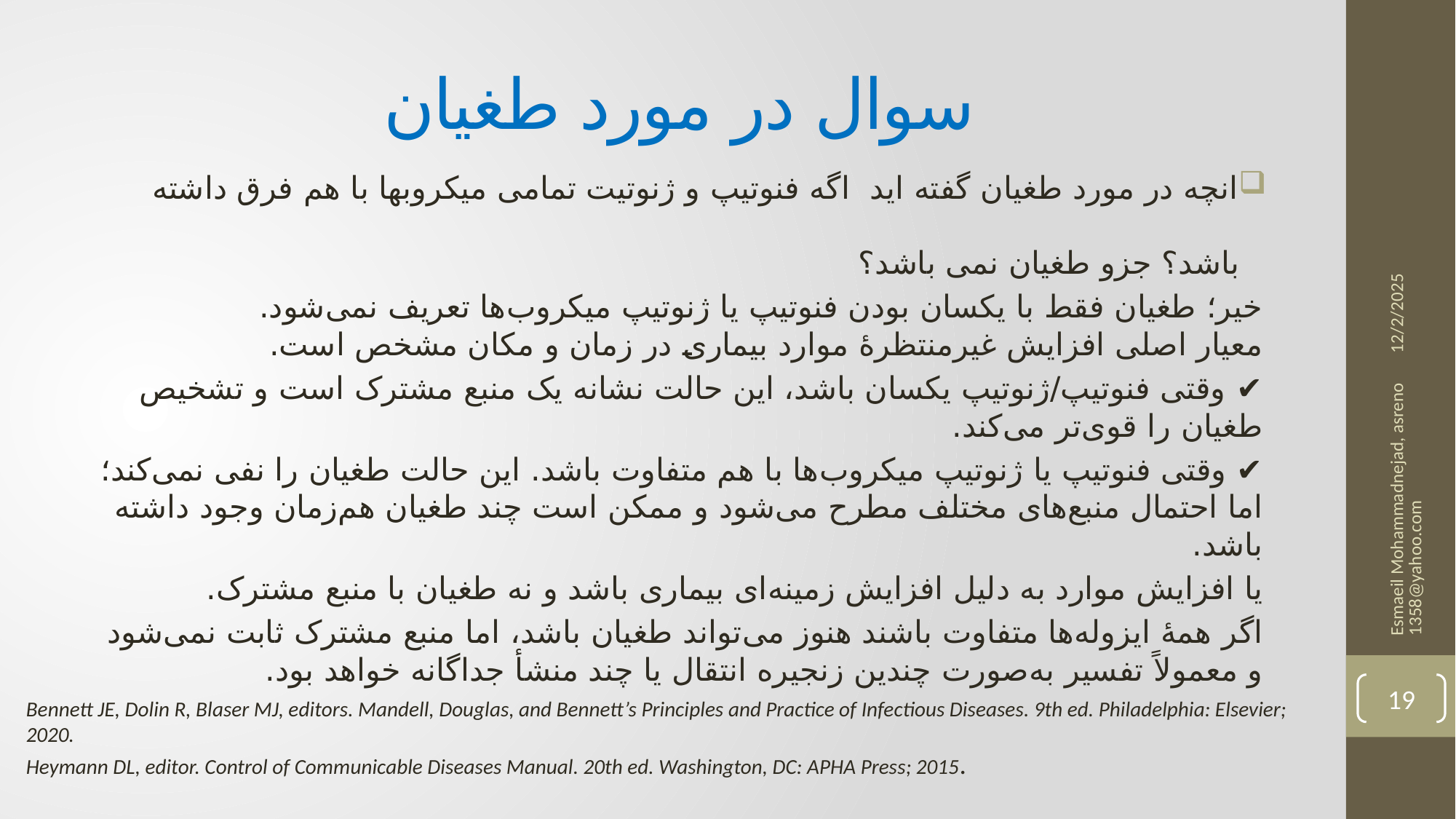

# سوال در مورد طغیان
انچه در مورد طغیان گفته اید  اگه فنوتیپ و ژنوتیت تمامی میکروبها با هم فرق داشته باشد؟ جزو طغیان نمی باشد؟
خیر؛ طغیان فقط با یکسان بودن فنوتیپ یا ژنوتیپ میکروب‌ها تعریف نمی‌شود.
معیار اصلی افزایش غیرمنتظرهٔ موارد بیماری در زمان و مکان مشخص است.
✔️ وقتی فنوتیپ/ژنوتیپ یکسان باشد، این حالت نشانه یک منبع مشترک است و تشخیص طغیان را قوی‌تر می‌کند.
✔️ وقتی فنوتیپ یا ژنوتیپ میکروب‌ها با هم متفاوت باشد. این حالت طغیان را نفی نمی‌کند؛ اما احتمال منبع‌های مختلف مطرح می‌شود و ممکن است چند طغیان هم‌زمان وجود داشته باشد.
یا افزایش موارد به دلیل افزایش زمینه‌ای بیماری باشد و نه طغیان با منبع مشترک.
اگر همهٔ ایزوله‌ها متفاوت باشند هنوز می‌تواند طغیان باشد، اما منبع مشترک ثابت نمی‌شود و معمولاً تفسیر به‌صورت چندین زنجیره انتقال یا چند منشأ جداگانه خواهد بود.

12/2/2025
Esmaeil Mohammadnejad, asreno1358@yahoo.com

Bennett JE, Dolin R, Blaser MJ, editors. Mandell, Douglas, and Bennett’s Principles and Practice of Infectious Diseases. 9th ed. Philadelphia: Elsevier; 2020.
Heymann DL, editor. Control of Communicable Diseases Manual. 20th ed. Washington, DC: APHA Press; 2015.
19